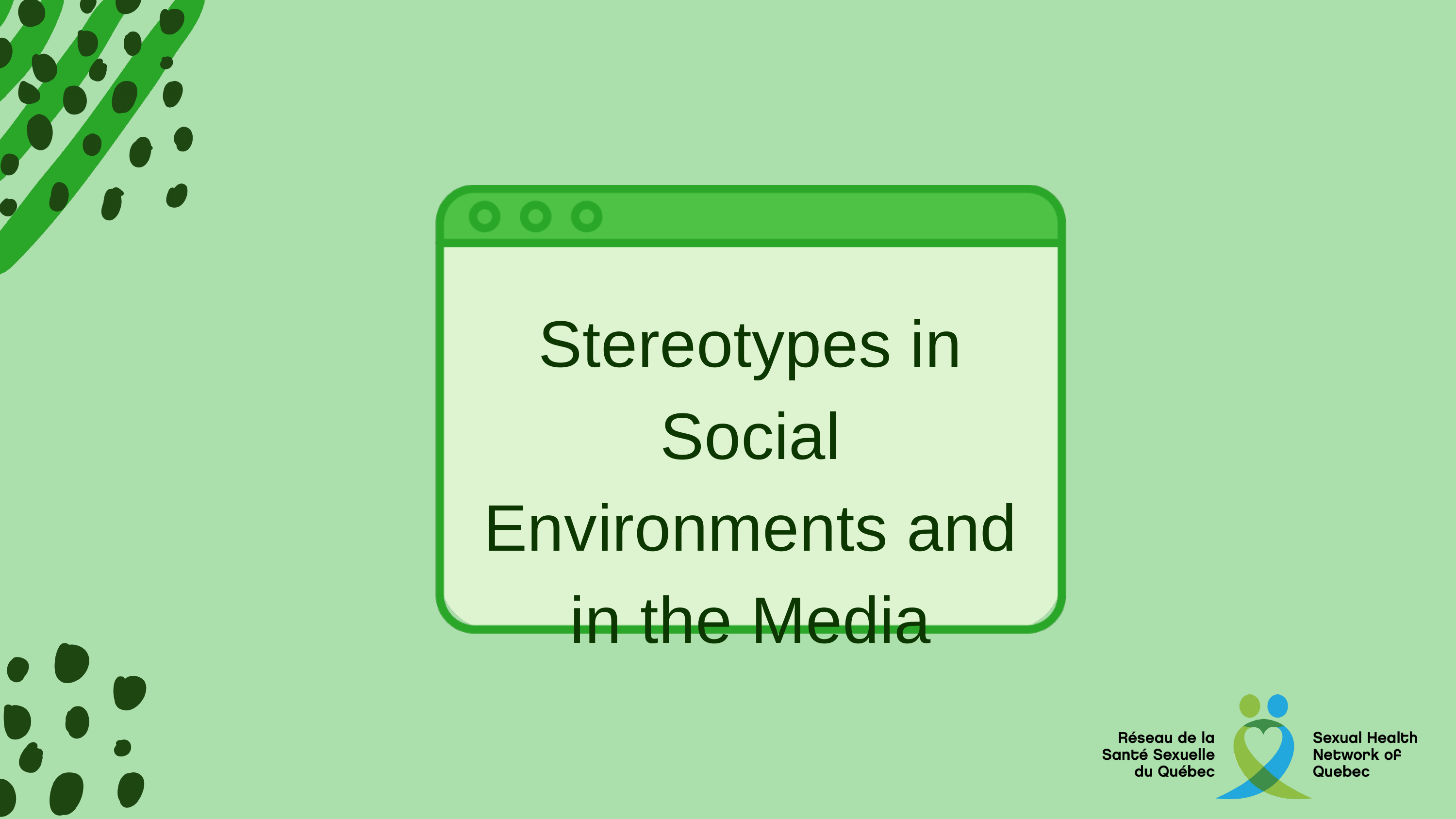

Stereotypes in Social Environments and in the Media